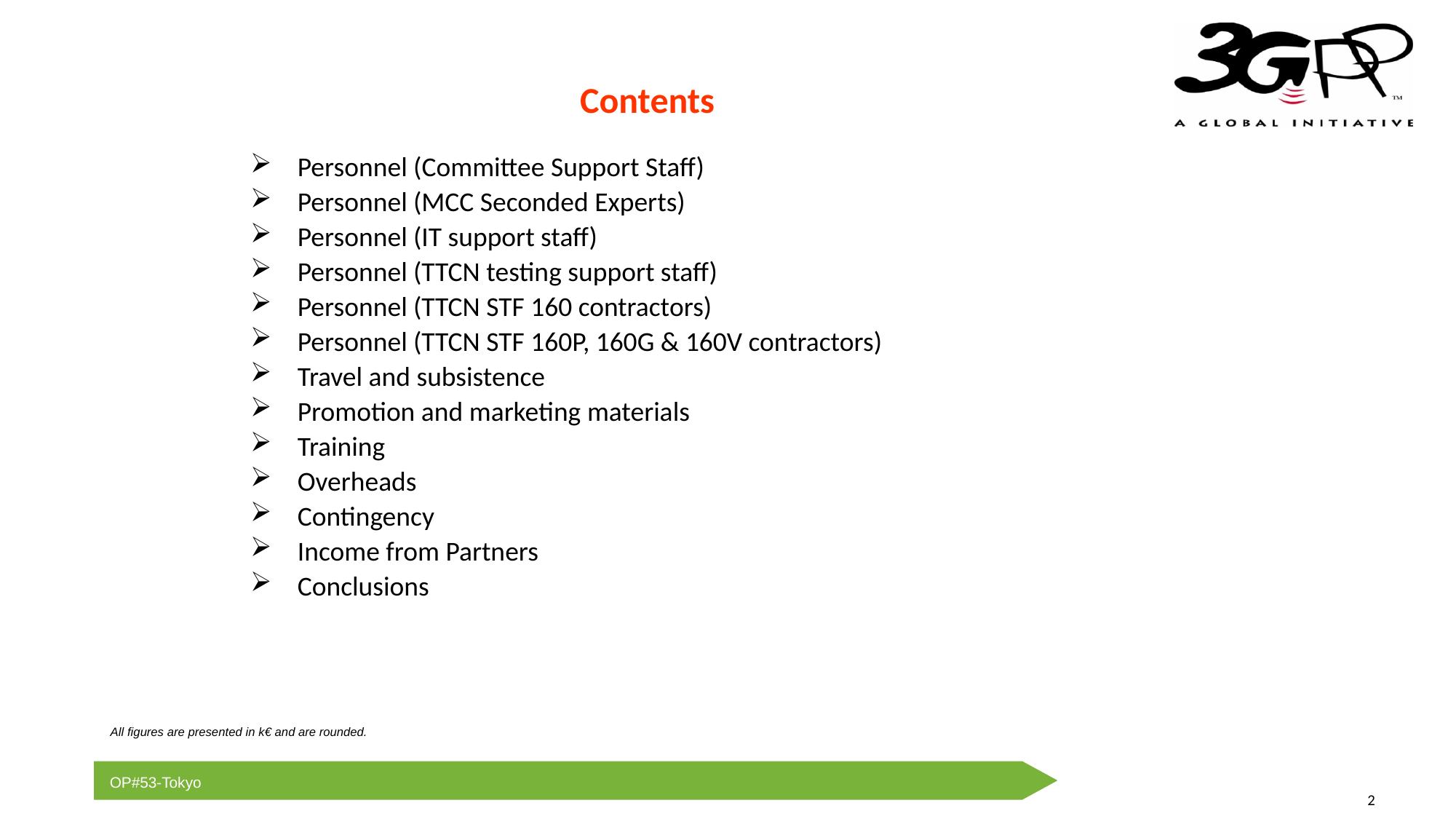

# Contents
 Personnel (Committee Support Staff)
 Personnel (MCC Seconded Experts)
 Personnel (IT support staff)
 Personnel (TTCN testing support staff)
 Personnel (TTCN STF 160 contractors)
 Personnel (TTCN STF 160P, 160G & 160V contractors)
 Travel and subsistence
 Promotion and marketing materials
 Training
 Overheads
 Contingency
 Income from Partners
 Conclusions
All figures are presented in k€ and are rounded.

2